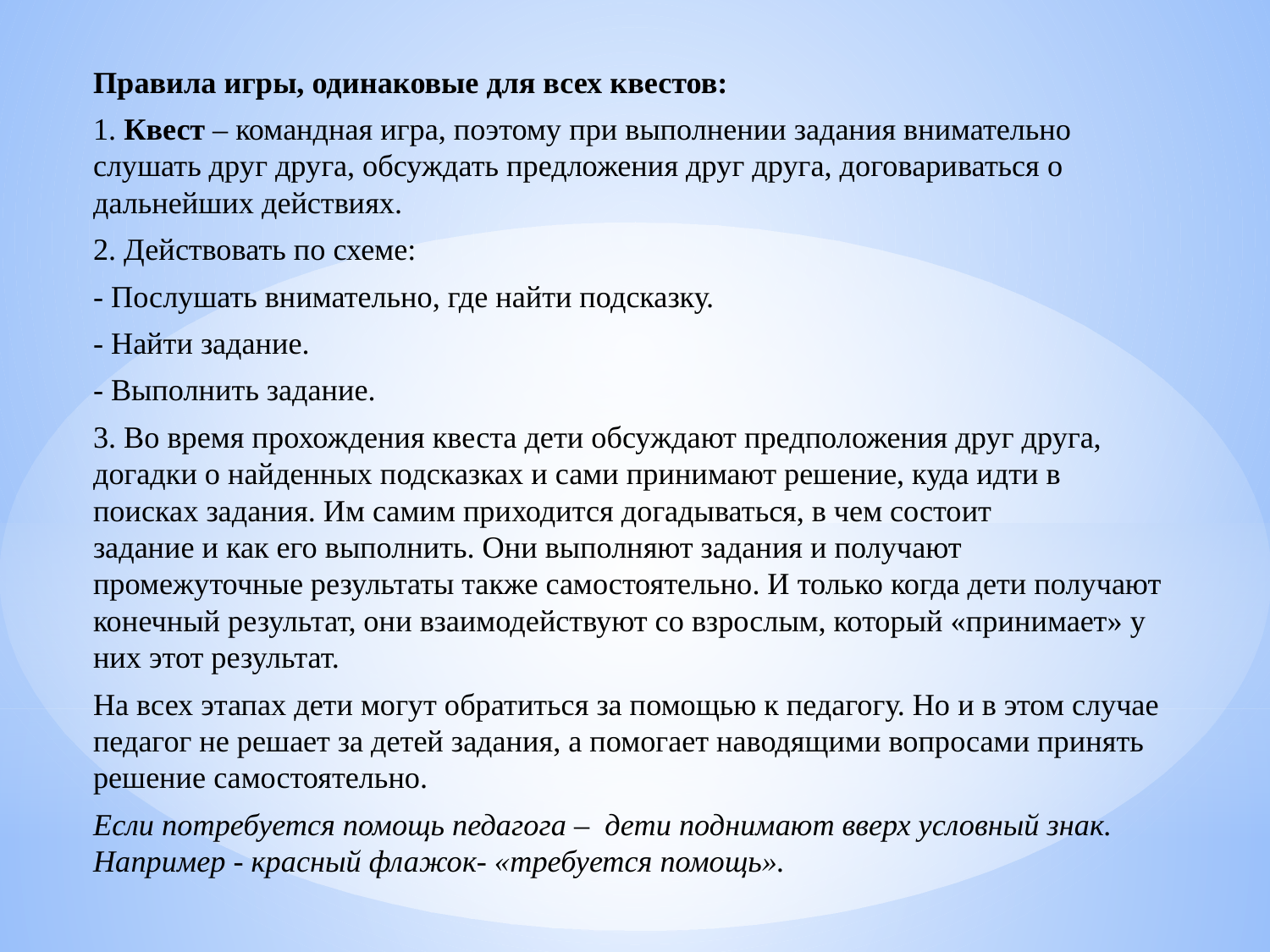

Правила игры, одинаковые для всех квестов:
1. Квест – командная игра, поэтому при выполнении задания внимательно слушать друг друга, обсуждать предложения друг друга, договариваться о дальнейших действиях.
2. Действовать по схеме:
- Послушать внимательно, где найти подсказку.
- Найти задание.
- Выполнить задание.
3. Во время прохождения квеста дети обсуждают предположения друг друга, догадки о найденных подсказках и сами принимают решение, куда идти в поисках задания. Им самим приходится догадываться, в чем состоит задание и как его выполнить. Они выполняют задания и получают промежуточные результаты также самостоятельно. И только когда дети получают конечный результат, они взаимодействуют со взрослым, который «принимает» у них этот результат.
На всех этапах дети могут обратиться за помощью к педагогу. Но и в этом случае педагог не решает за детей задания, а помогает наводящими вопросами принять решение самостоятельно.
Если потребуется помощь педагога –  дети поднимают вверх условный знак. Например - красный флажок- «требуется помощь».